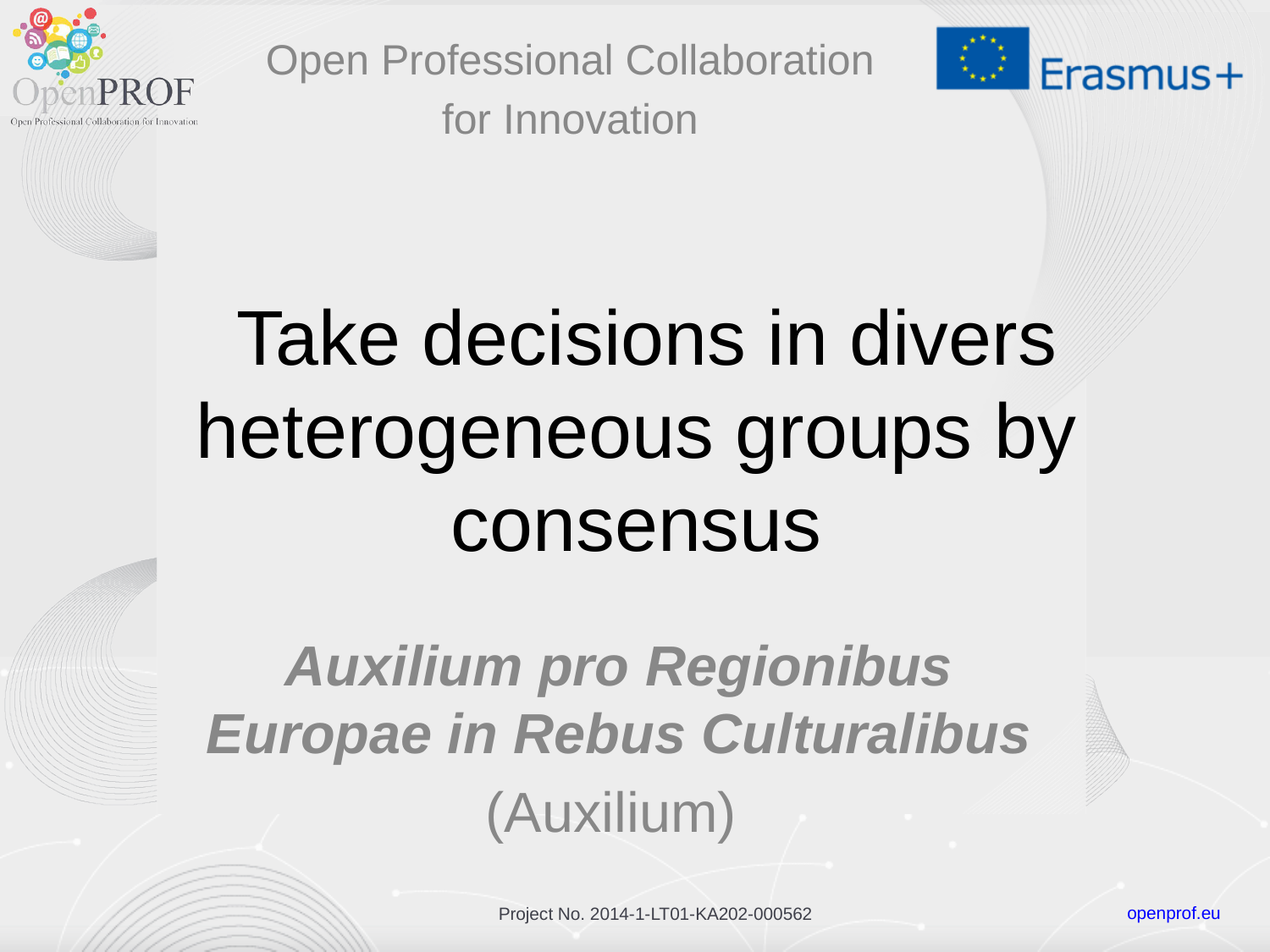

Open Professional Collaboration
for Innovation
# Take decisions in divers heterogeneous groups by consensus
Auxilium pro Regionibus Europae in Rebus Culturalibus
(Auxilium)